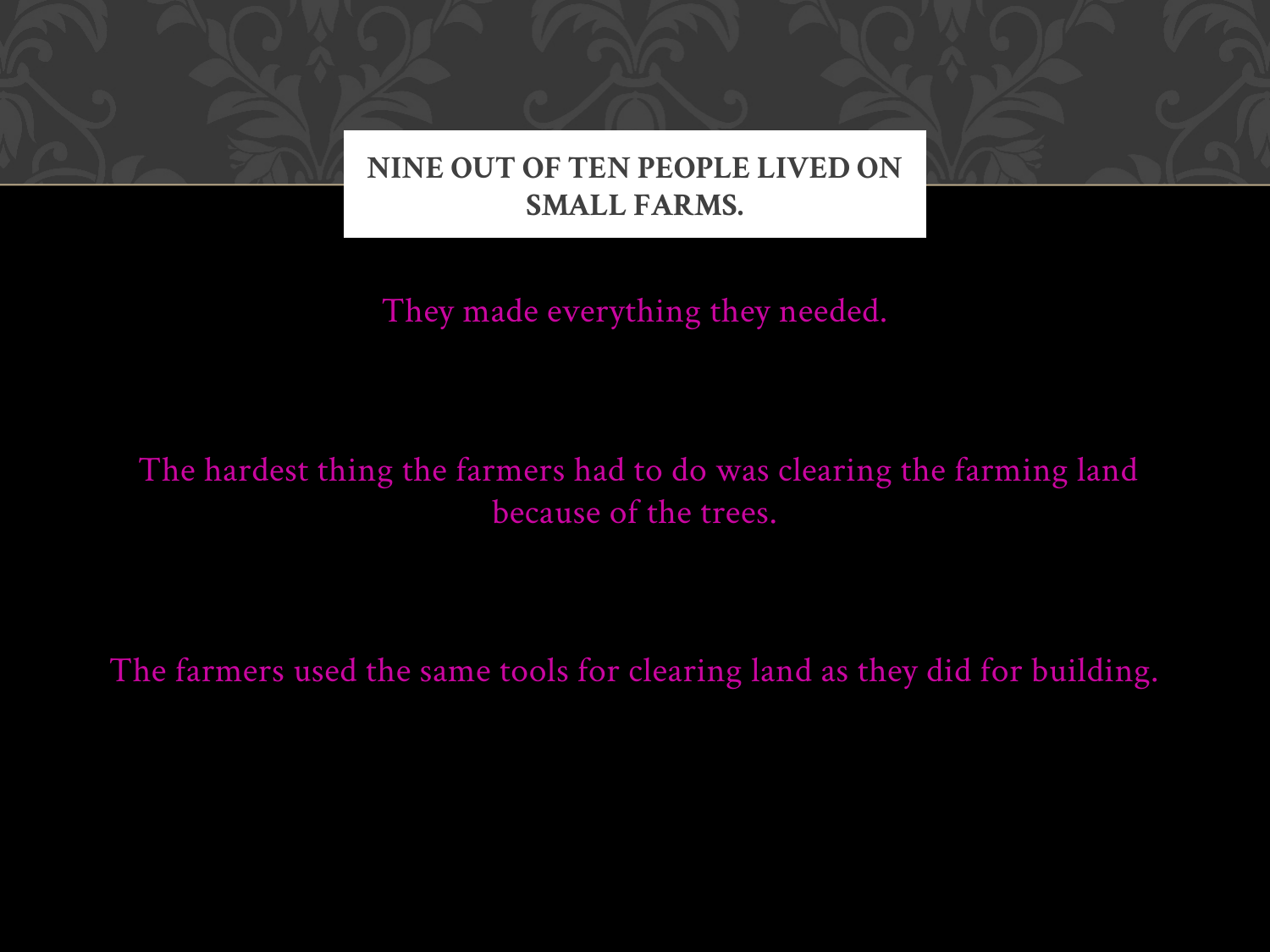

# Nine out of ten people lived on small farms.
They made everything they needed.

 The hardest thing the farmers had to do was clearing the farming land because of the trees.

The farmers used the same tools for clearing land as they did for building.